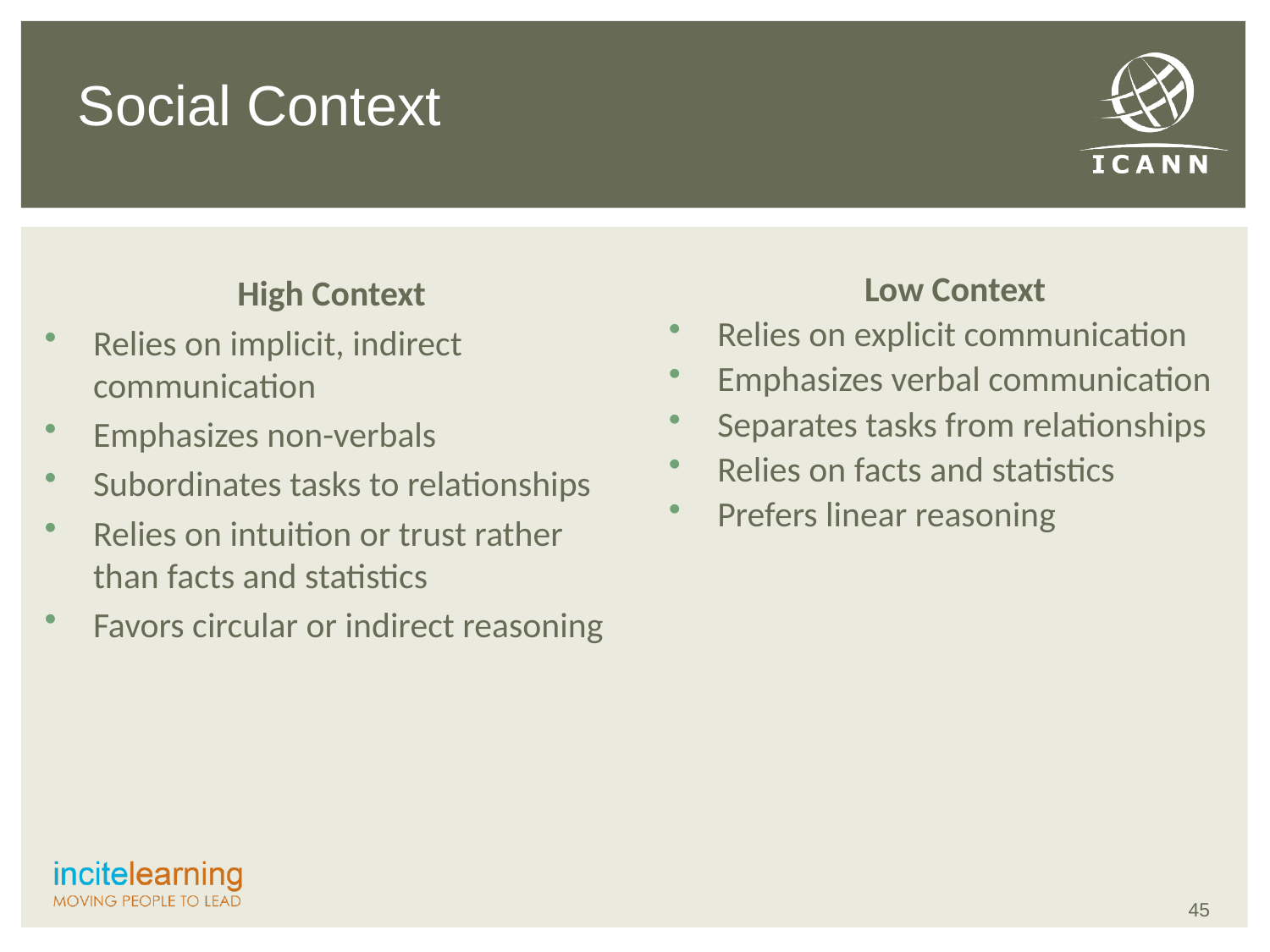

Social Context
High Context
Relies on implicit, indirect communication
Emphasizes non-verbals
Subordinates tasks to relationships
Relies on intuition or trust rather than facts and statistics
Favors circular or indirect reasoning

Low Context
Relies on explicit communication
Emphasizes verbal communication
Separates tasks from relationships
Relies on facts and statistics
Prefers linear reasoning

45